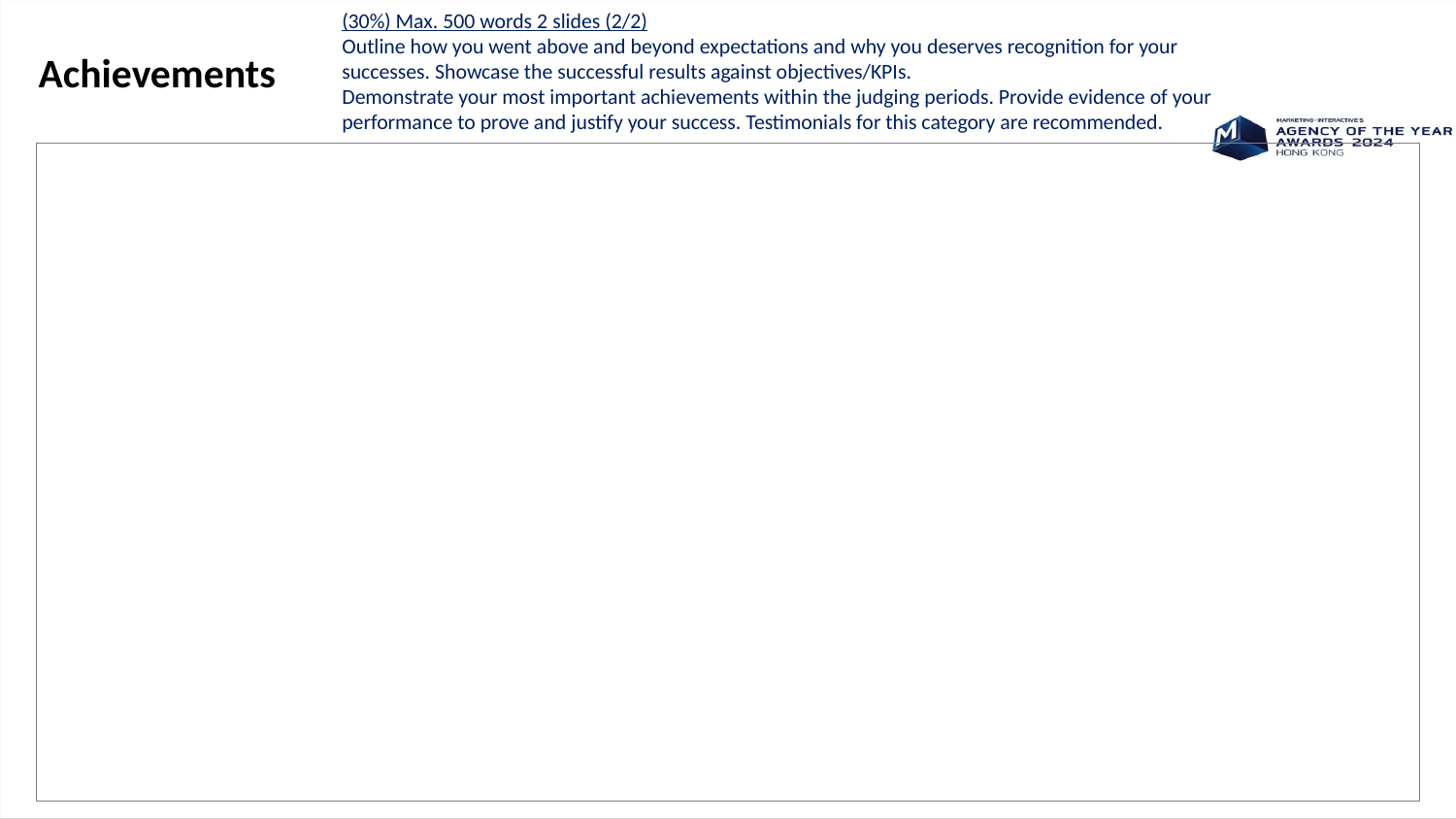

Achievements
(30%) Max. 500 words 2 slides (2/2)
Outline how you went above and beyond expectations and why you deserves recognition for your successes. Showcase the successful results against objectives/KPIs.
Demonstrate your most important achievements within the judging periods. Provide evidence of your performance to prove and justify your success. Testimonials for this category are recommended.
|  |
| --- |